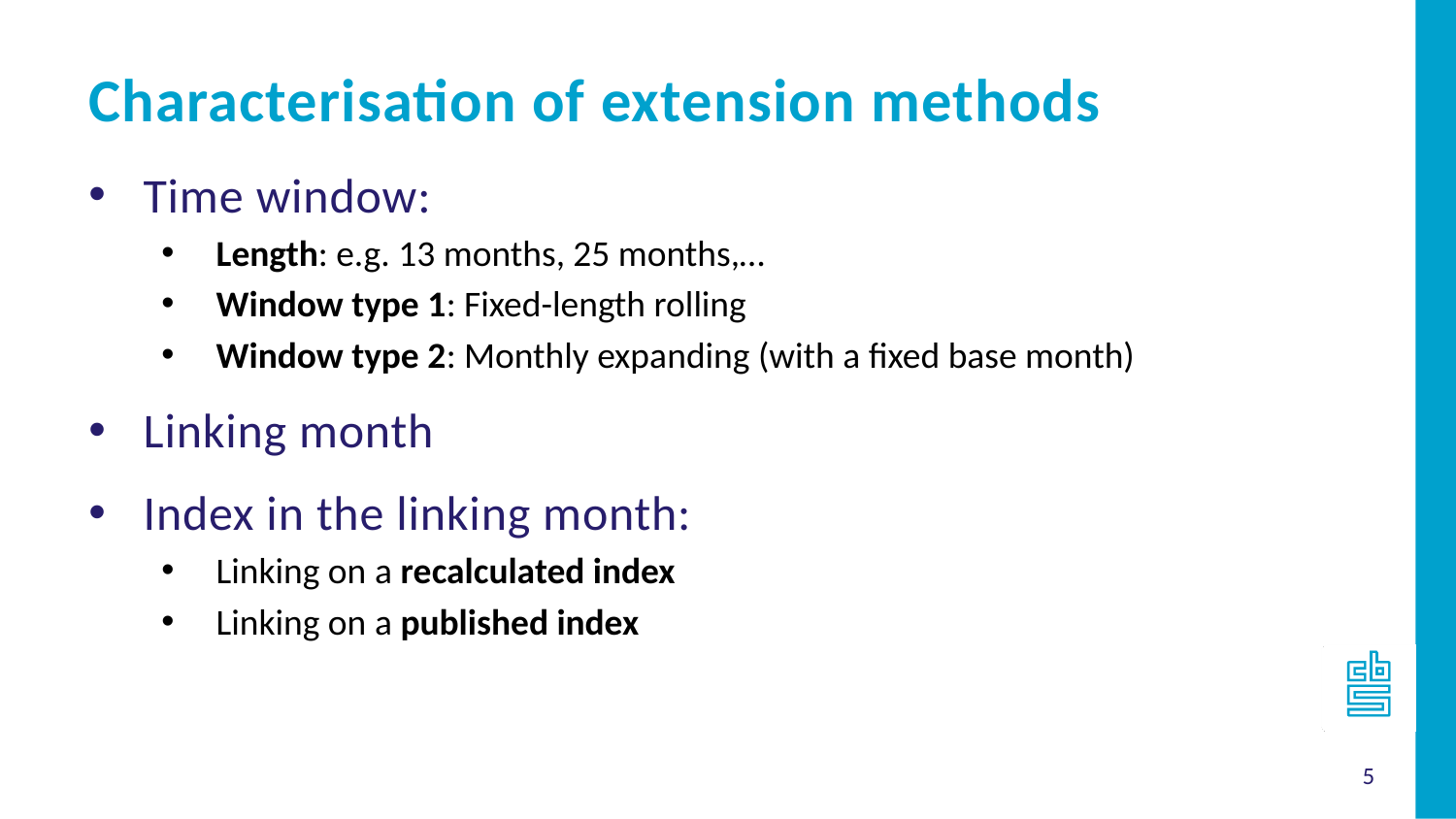

Characterisation of extension methods
Time window:
Length: e.g. 13 months, 25 months,…
Window type 1: Fixed-length rolling
Window type 2: Monthly expanding (with a fixed base month)
Linking month
Index in the linking month:
Linking on a recalculated index
Linking on a published index

5